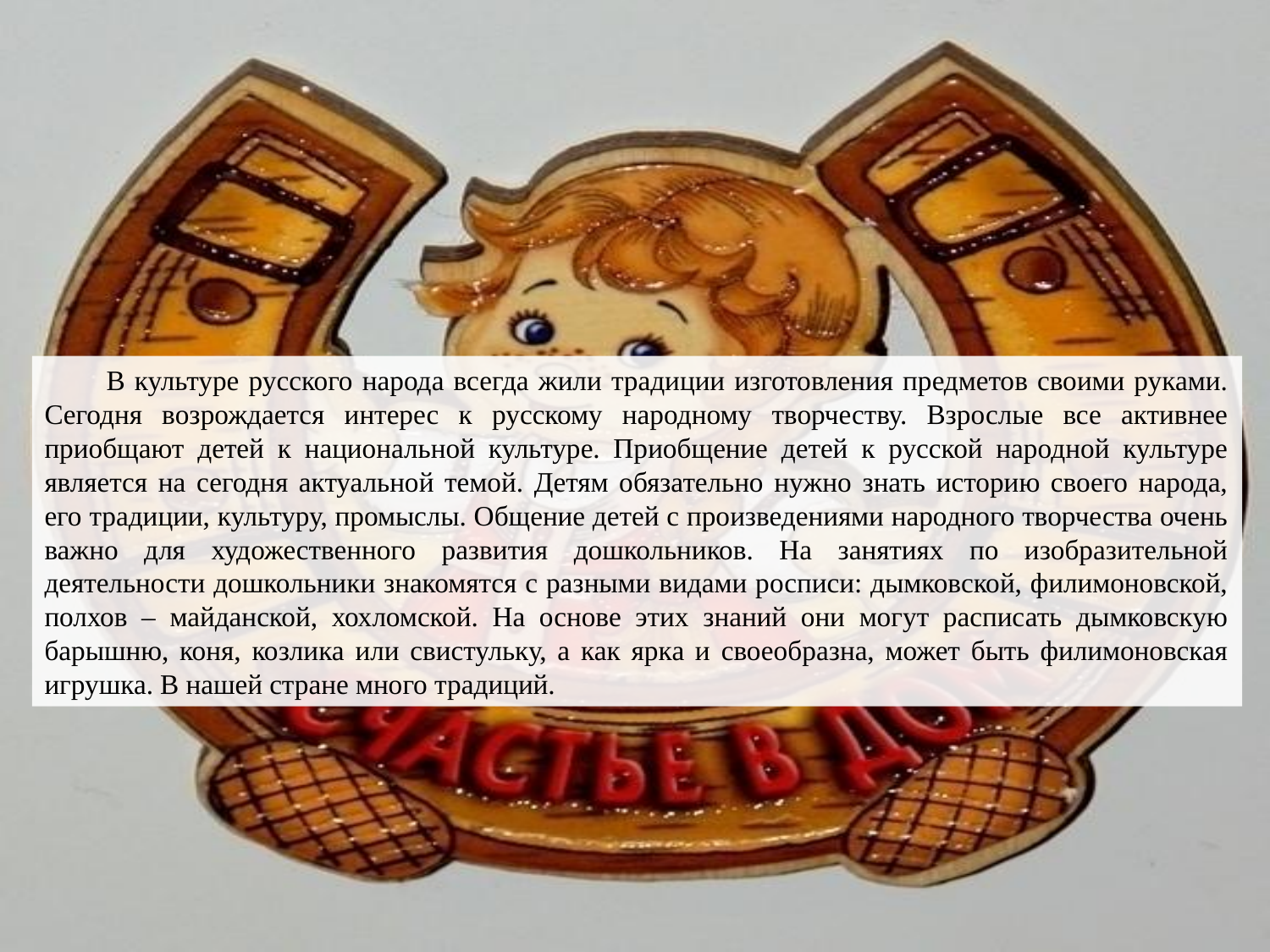

В культуре русского народа всегда жили традиции изготовления предметов своими руками. Сегодня возрождается интерес к русскому народному творчеству. Взрослые все активнее приобщают детей к национальной культуре. Приобщение детей к русской народной культуре является на сегодня актуальной темой. Детям обязательно нужно знать историю своего народа, его традиции, культуру, промыслы. Общение детей с произведениями народного творчества очень важно для художественного развития дошкольников. На занятиях по изобразительной деятельности дошкольники знакомятся с разными видами росписи: дымковской, филимоновской, полхов – майданской, хохломской. На основе этих знаний они могут расписать дымковскую барышню, коня, козлика или свистульку, а как ярка и своеобразна, может быть филимоновская игрушка. В нашей стране много традиций.